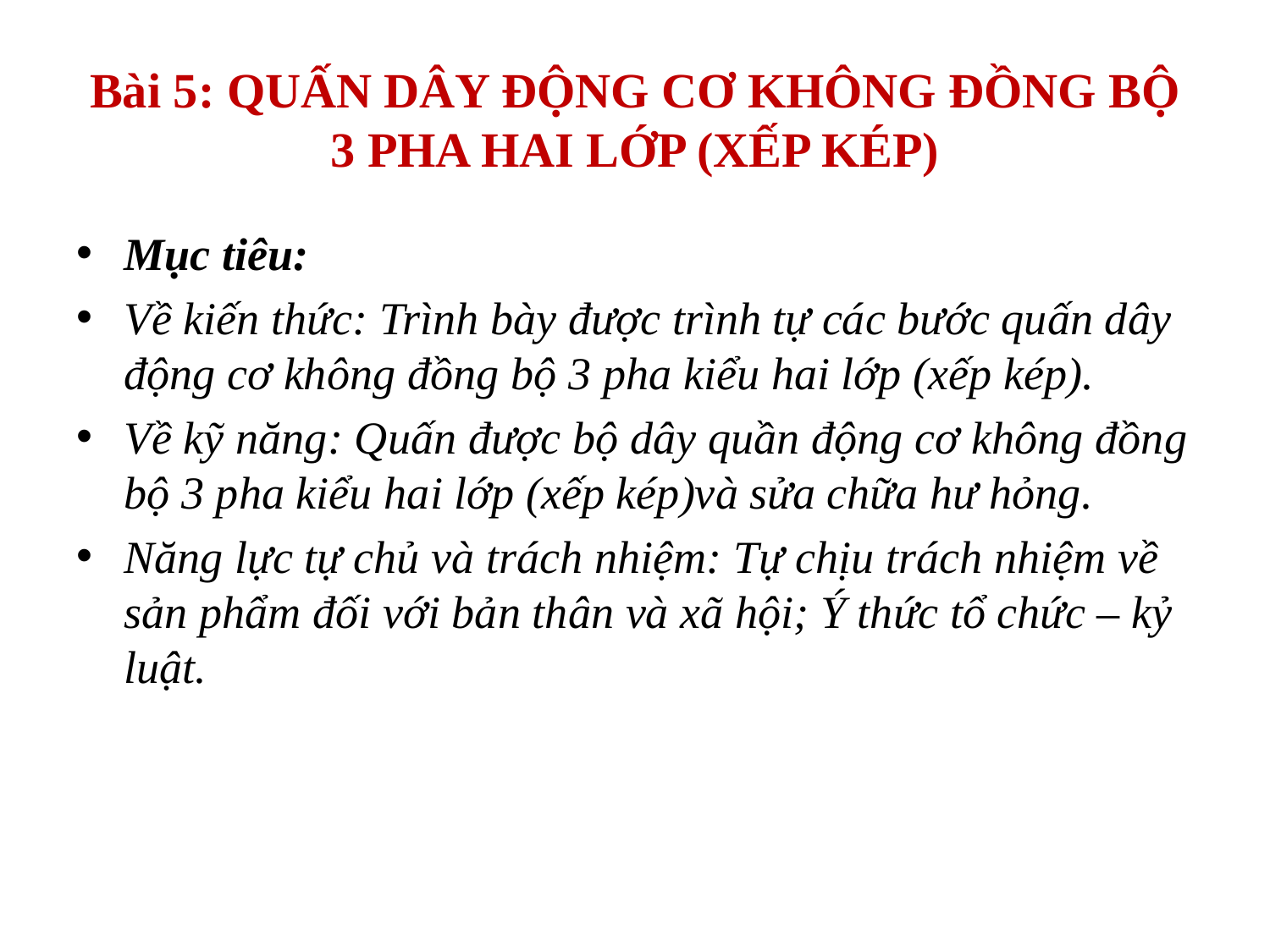

# Bài 5: QUẤN DÂY ĐỘNG CƠ KHÔNG ĐỒNG BỘ 3 PHA HAI LỚP (XẾP KÉP)
Mục tiêu:
Về kiến thức: Trình bày được trình tự các bước quấn dây động cơ không đồng bộ 3 pha kiểu hai lớp (xếp kép).
Về kỹ năng: Quấn được bộ dây quần động cơ không đồng bộ 3 pha kiểu hai lớp (xếp kép)và sửa chữa hư hỏng.
Năng lực tự chủ và trách nhiệm: Tự chịu trách nhiệm về sản phẩm đối với bản thân và xã hội; Ý thức tổ chức – kỷ luật.